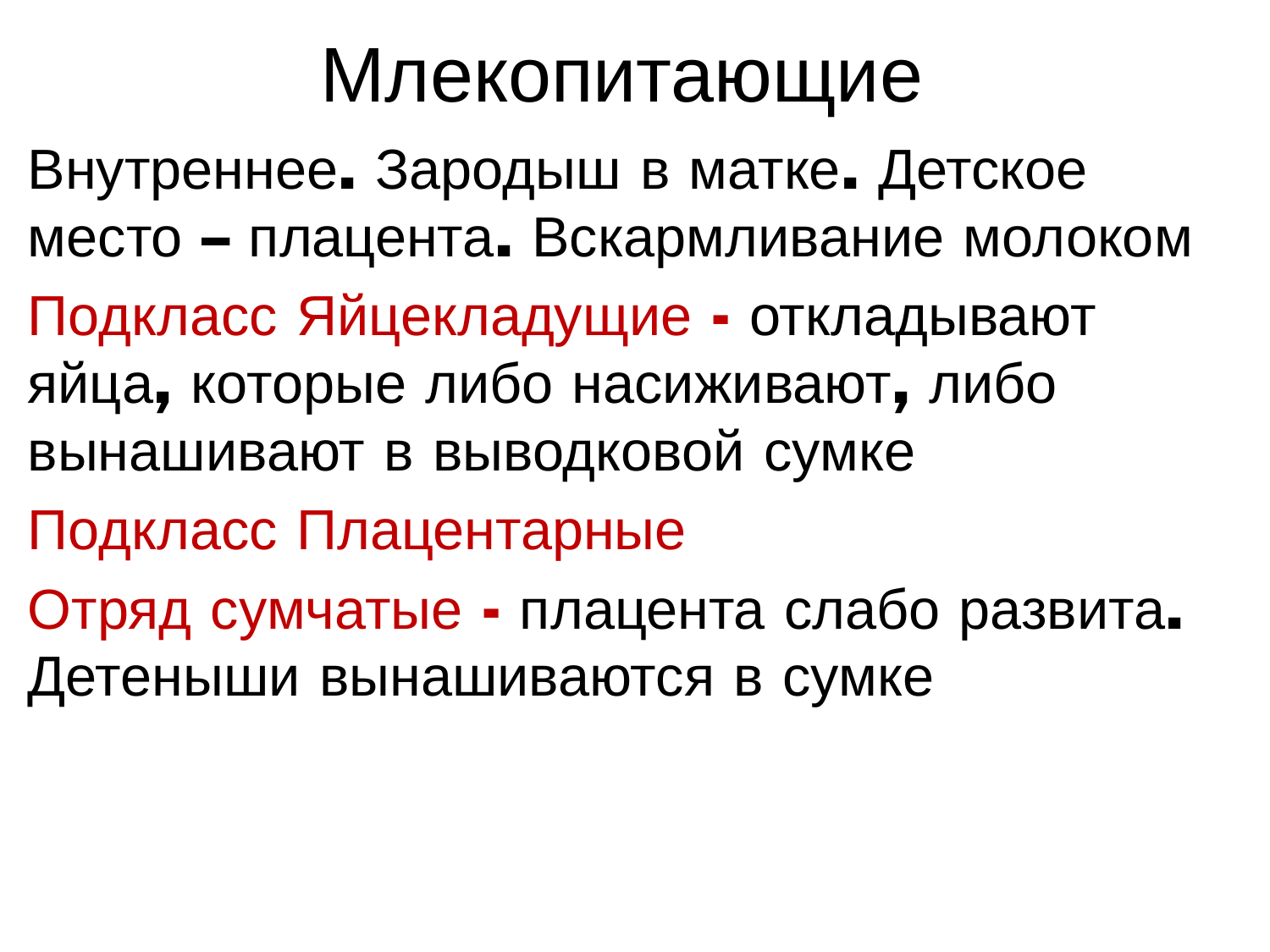

# Млекопитающие
Внутреннее. Зародыш в матке. Детское место – плацента. Вскармливание молоком
Подкласс Яйцекладущие - откладывают яйца, которые либо насиживают, либо вынашивают в выводковой сумке
Подкласс Плацентарные
Отряд сумчатые - плацента слабо развита. Детеныши вынашиваются в сумке